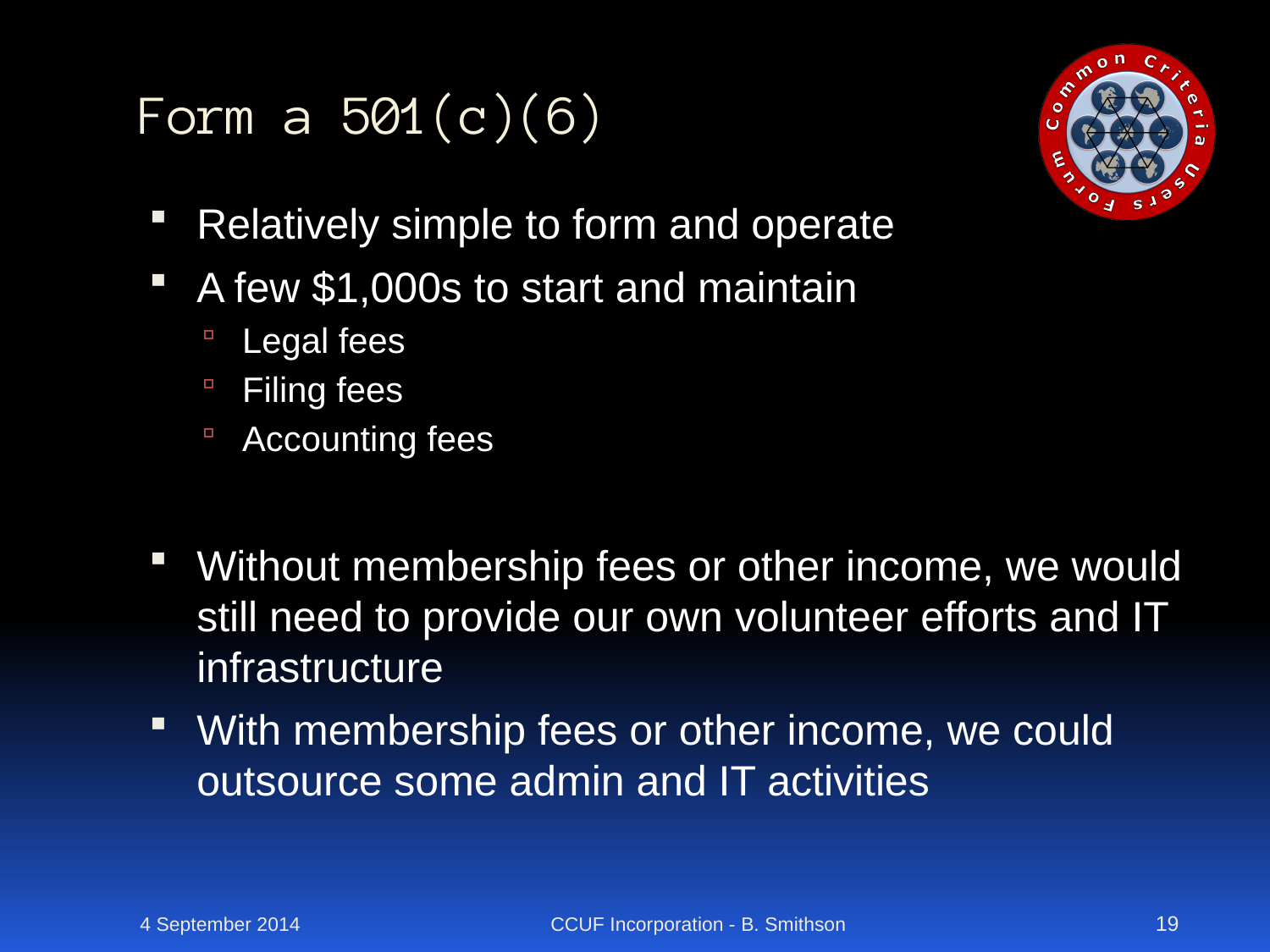

# Form a 501(c)(6)
Relatively simple to form and operate
A few $1,000s to start and maintain
Legal fees
Filing fees
Accounting fees

Without membership fees or other income, we would still need to provide our own volunteer efforts and IT infrastructure
With membership fees or other income, we could outsource some admin and IT activities

4 September 2014
CCUF Incorporation - B. Smithson
19